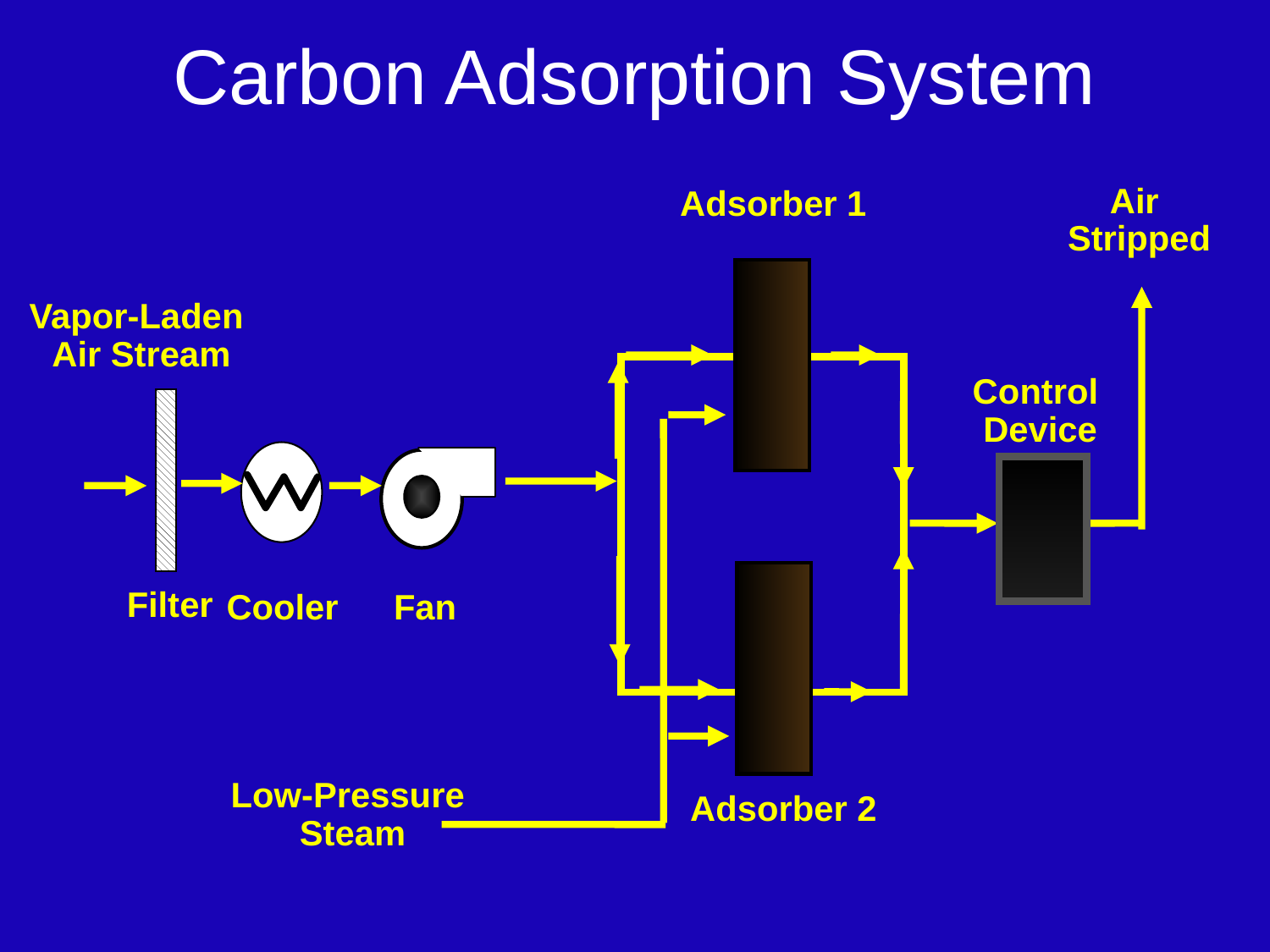

Carbon Adsorption System
Air
Stripped
Adsorber 1

Vapor-Laden
Air Stream

Control
Device

Filter
Cooler
Fan

Low-Pressure
Steam
Adsorber 2